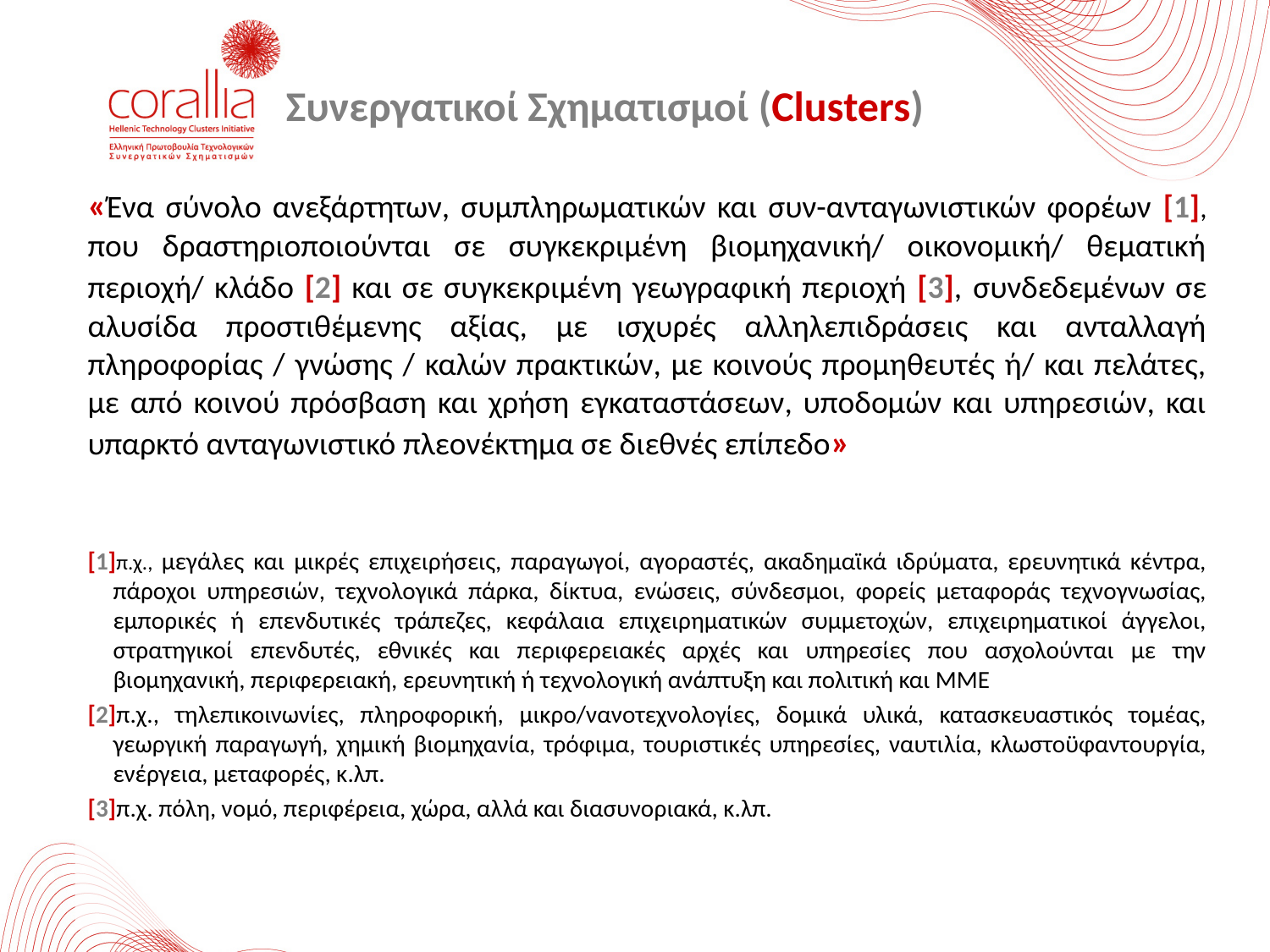

# Συνεργατικοί Σχηματισμοί (Clusters)
«Ένα σύνολο ανεξάρτητων, συμπληρωματικών και συν-ανταγωνιστικών φορέων [1], που δραστηριοποιούνται σε συγκεκριμένη βιομηχανική/ οικονομική/ θεματική περιοχή/ κλάδο [2] και σε συγκεκριμένη γεωγραφική περιοχή [3], συνδεδεμένων σε αλυσίδα προστιθέμενης αξίας, με ισχυρές αλληλεπιδράσεις και ανταλλαγή πληροφορίας / γνώσης / καλών πρακτικών, με κοινούς προμηθευτές ή/ και πελάτες, με από κοινού πρόσβαση και χρήση εγκαταστάσεων, υποδομών και υπηρεσιών, και υπαρκτό ανταγωνιστικό πλεονέκτημα σε διεθνές επίπεδο»

[1]π.χ., μεγάλες και μικρές επιχειρήσεις, παραγωγοί, αγοραστές, ακαδημαϊκά ιδρύματα, ερευνητικά κέντρα, πάροχοι υπηρεσιών, τεχνολογικά πάρκα, δίκτυα, ενώσεις, σύνδεσμοι, φορείς μεταφοράς τεχνογνωσίας, εμπορικές ή επενδυτικές τράπεζες, κεφάλαια επιχειρηματικών συμμετοχών, επιχειρηματικοί άγγελοι, στρατηγικοί επενδυτές, εθνικές και περιφερειακές αρχές και υπηρεσίες που ασχολούνται με την βιομηχανική, περιφερειακή, ερευνητική ή τεχνολογική ανάπτυξη και πολιτική και MME
[2]π.χ., τηλεπικοινωνίες, πληροφορική, μικρο/νανοτεχνολογίες, δομικά υλικά, κατασκευαστικός τομέας, γεωργική παραγωγή, χημική βιομηχανία, τρόφιμα, τουριστικές υπηρεσίες, ναυτιλία, κλωστοϋφαντουργία, ενέργεια, μεταφορές, κ.λπ.
[3]π.χ. πόλη, νομό, περιφέρεια, χώρα, αλλά και διασυνοριακά, κ.λπ.